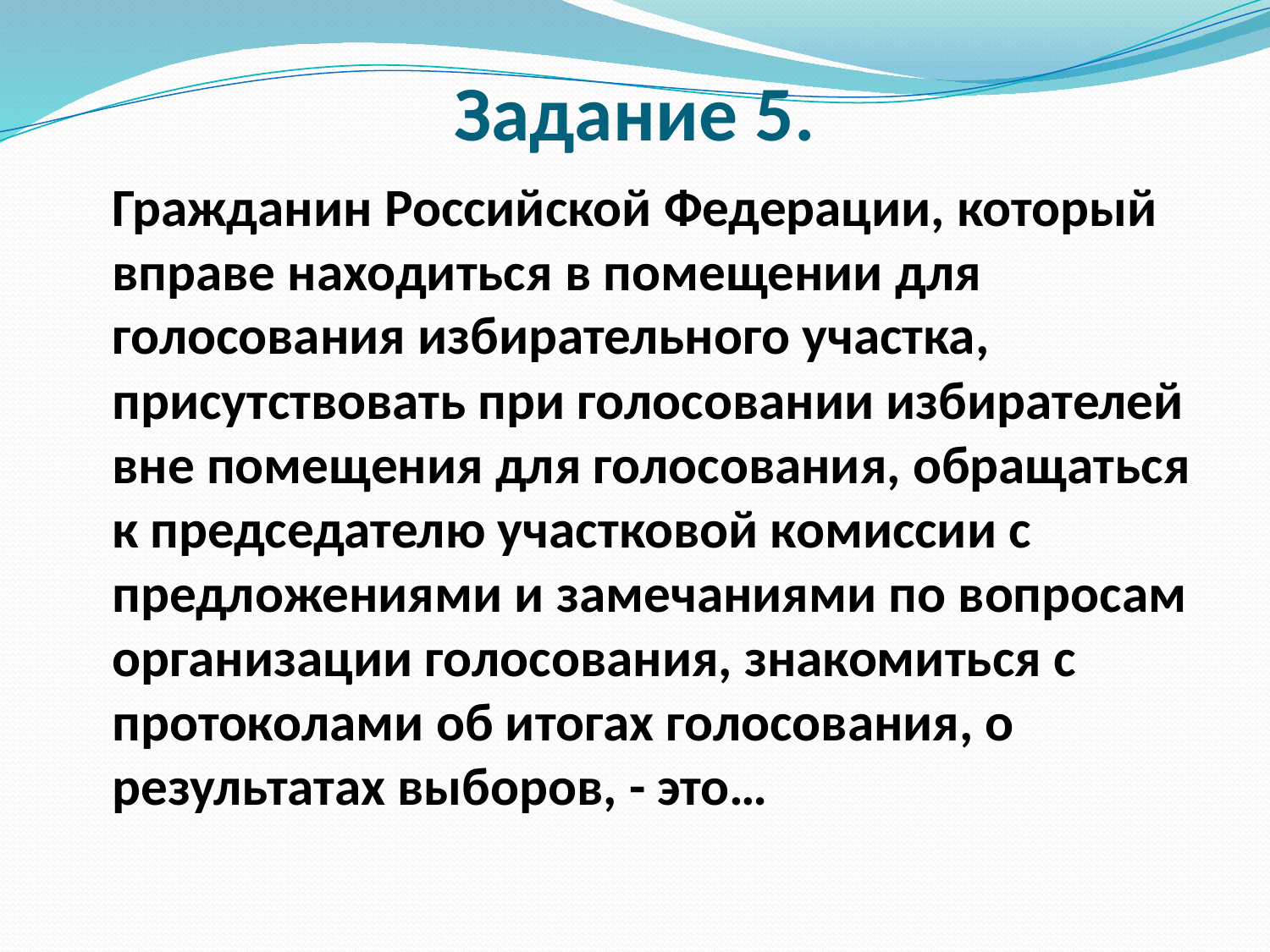

# Задание 5.
   Гражданин Российской Федерации, который вправе находиться в помещении для голосования избирательного участка, присутствовать при голосовании избирателей вне помещения для голосования, обращаться к председателю участковой комиссии с предложениями и замечаниями по вопросам организации голосования, знакомиться с протоколами об итогах голосования, о результатах выборов, - это…